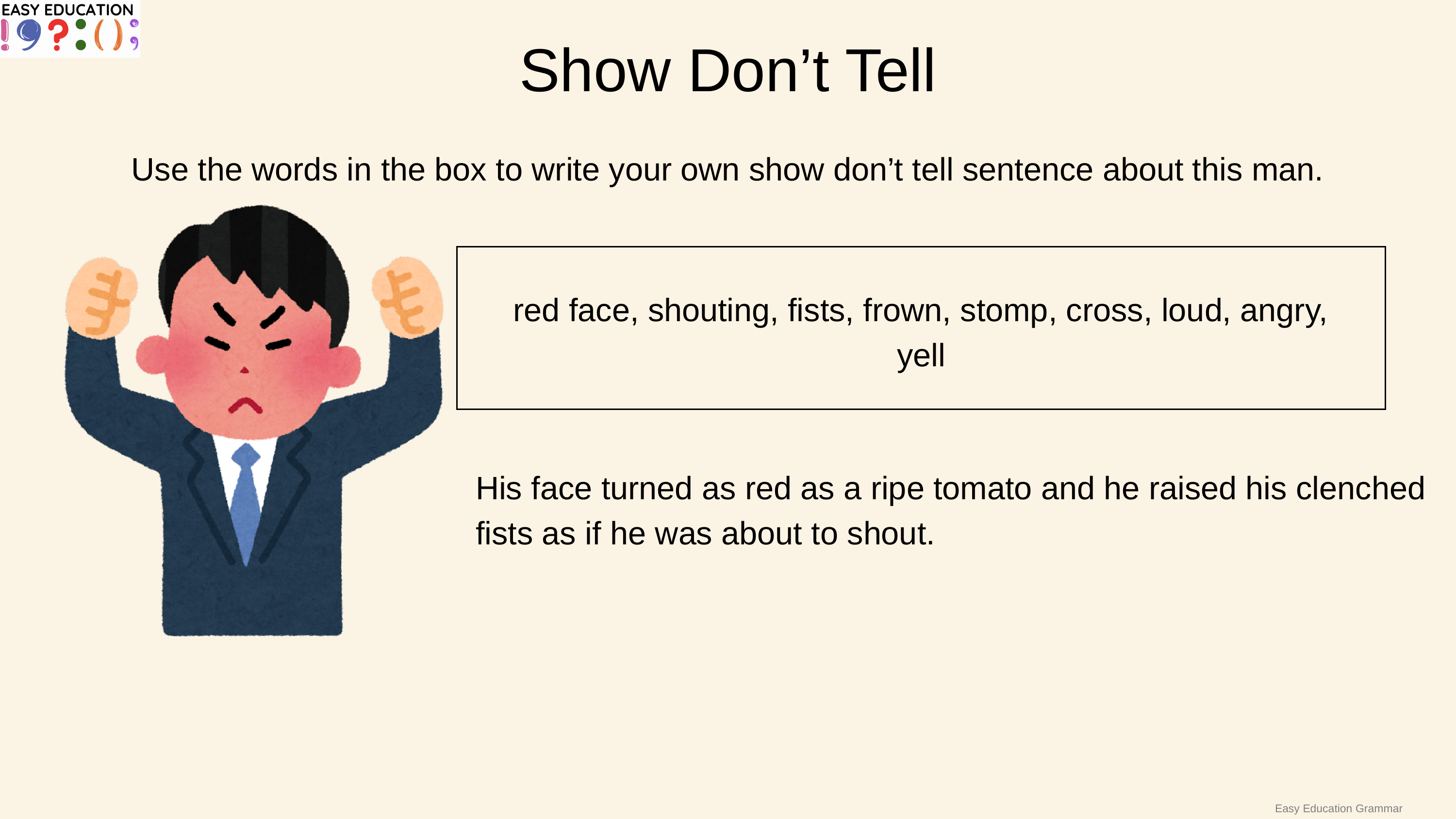

Show Don’t Tell
Use the words in the box to write your own show don’t tell sentence about this man.

red face, shouting, fists, frown, stomp, cross, loud, angry, yell
His face turned as red as a ripe tomato and he raised his clenched fists as if he was about to shout.